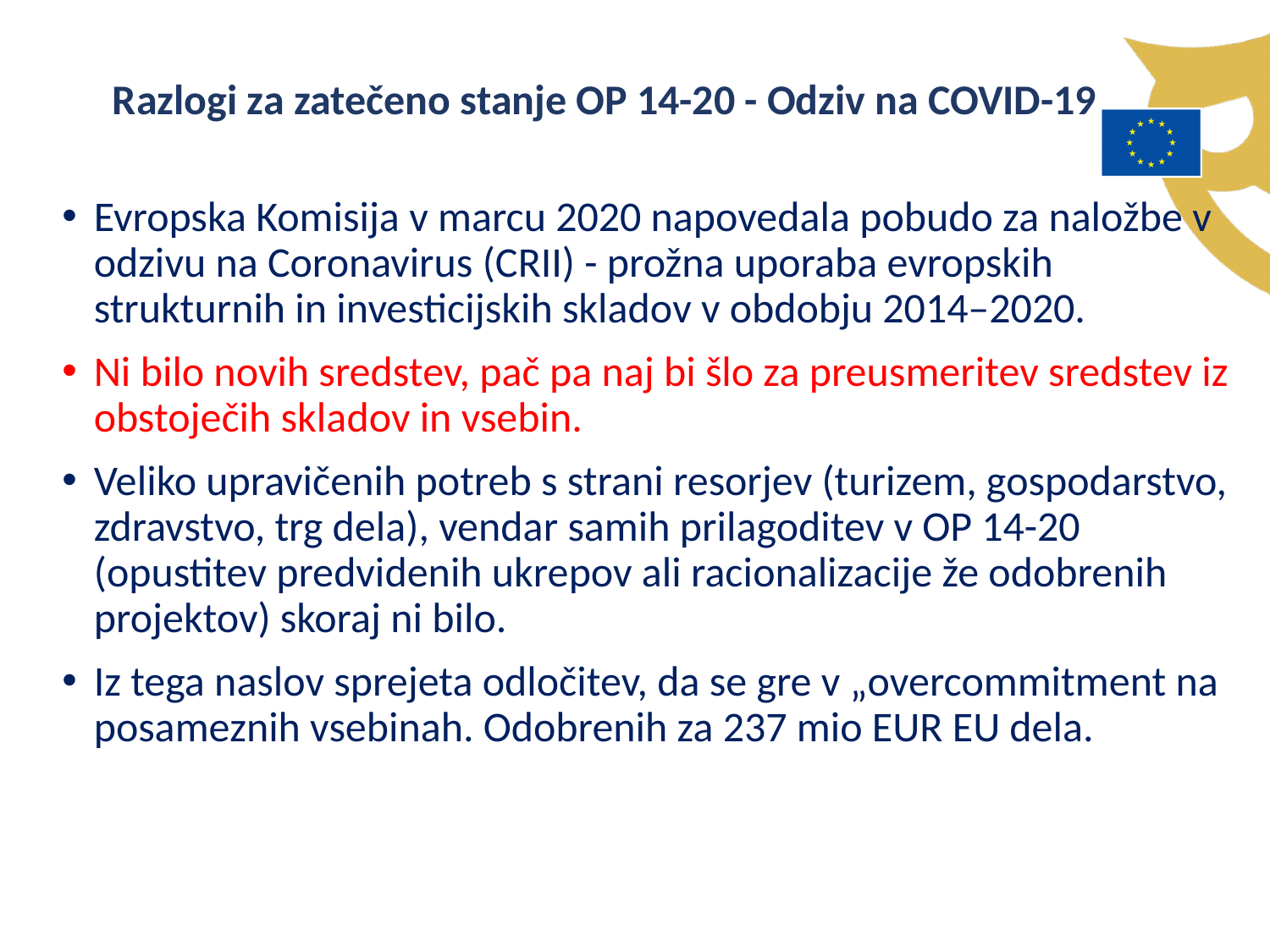

Razlogi za zatečeno stanje OP 14-20 - Odziv na COVID-19

Evropska Komisija v marcu 2020 napovedala pobudo za naložbe v odzivu na Coronavirus (CRII) - prožna uporaba evropskih strukturnih in investicijskih skladov v obdobju 2014–2020.
Ni bilo novih sredstev, pač pa naj bi šlo za preusmeritev sredstev iz obstoječih skladov in vsebin.
Veliko upravičenih potreb s strani resorjev (turizem, gospodarstvo, zdravstvo, trg dela), vendar samih prilagoditev v OP 14-20 (opustitev predvidenih ukrepov ali racionalizacije že odobrenih projektov) skoraj ni bilo.
Iz tega naslov sprejeta odločitev, da se gre v „overcommitment na posameznih vsebinah. Odobrenih za 237 mio EUR EU dela.